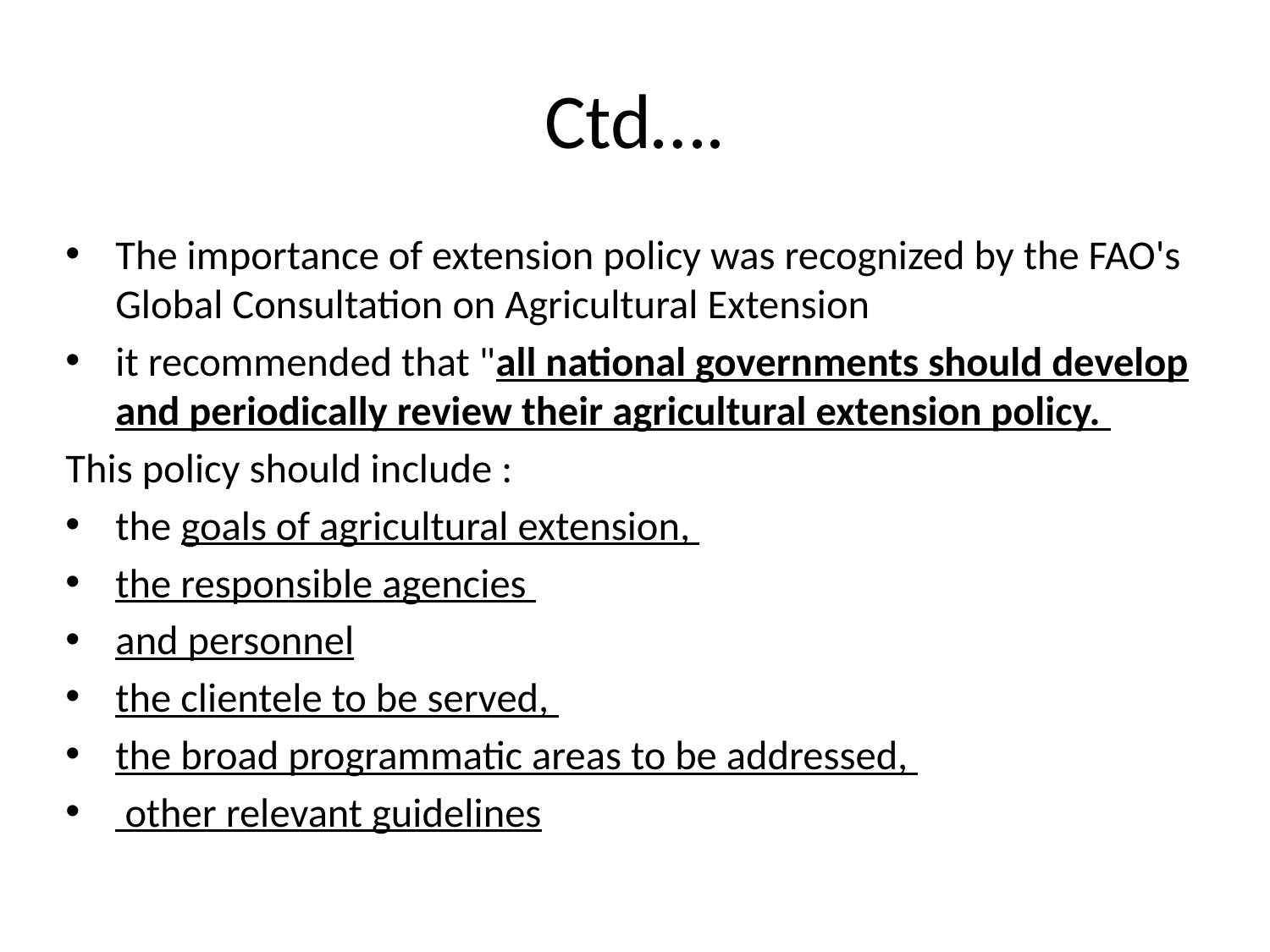

# Ctd….
The importance of extension policy was recognized by the FAO's Global Consultation on Agricultural Extension
it recommended that "all national governments should develop and periodically review their agricultural extension policy.
This policy should include :
the goals of agricultural extension,
the responsible agencies
and personnel
the clientele to be served,
the broad programmatic areas to be addressed,
 other relevant guidelines